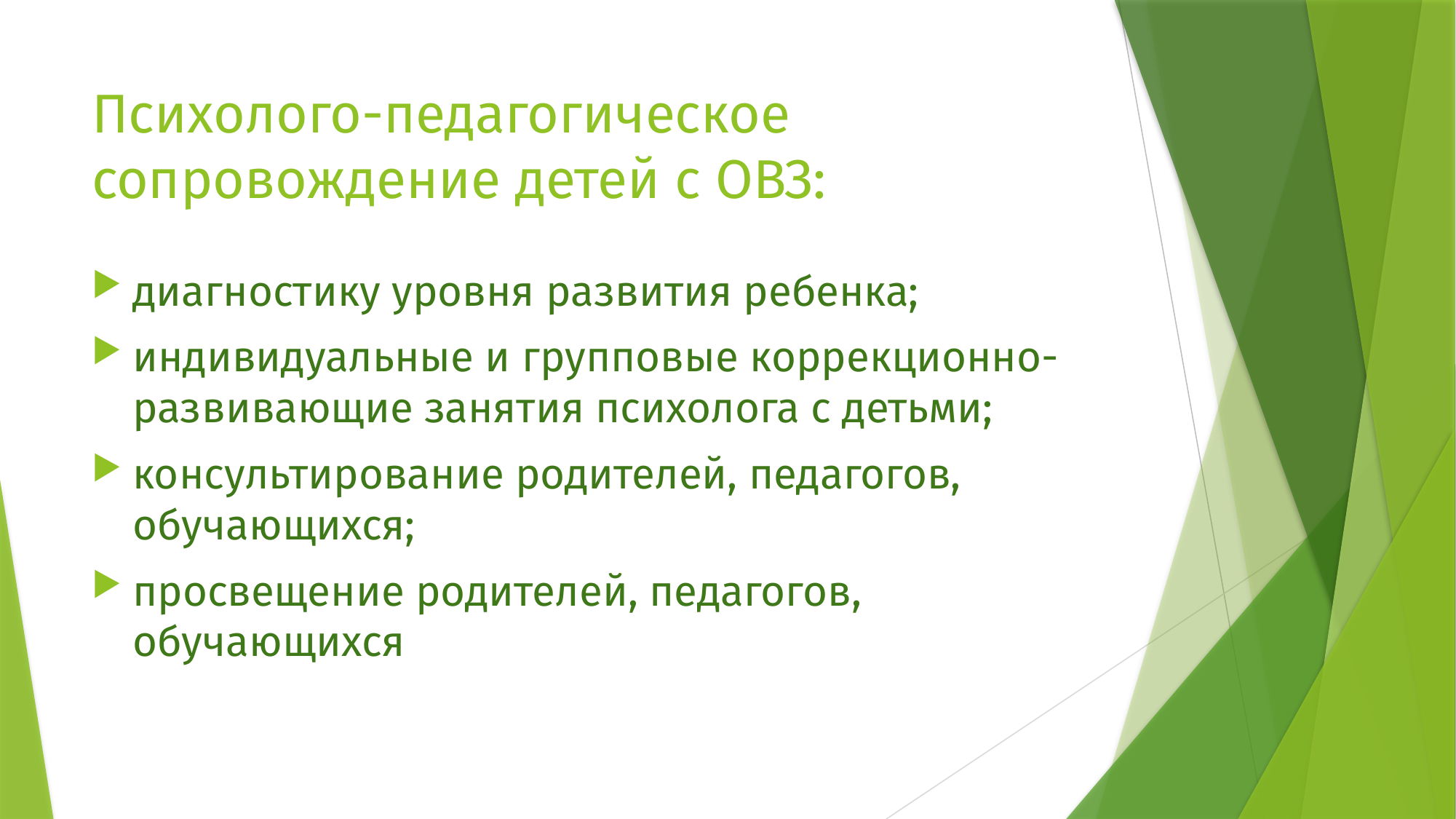

# Психолого-педагогическое сопровождение детей с ОВЗ:
диагностику уровня развития ребенка;
индивидуальные и групповые коррекционно-развивающие занятия психолога с детьми;
консультирование родителей, педагогов, обучающихся;
просвещение родителей, педагогов, обучающихся